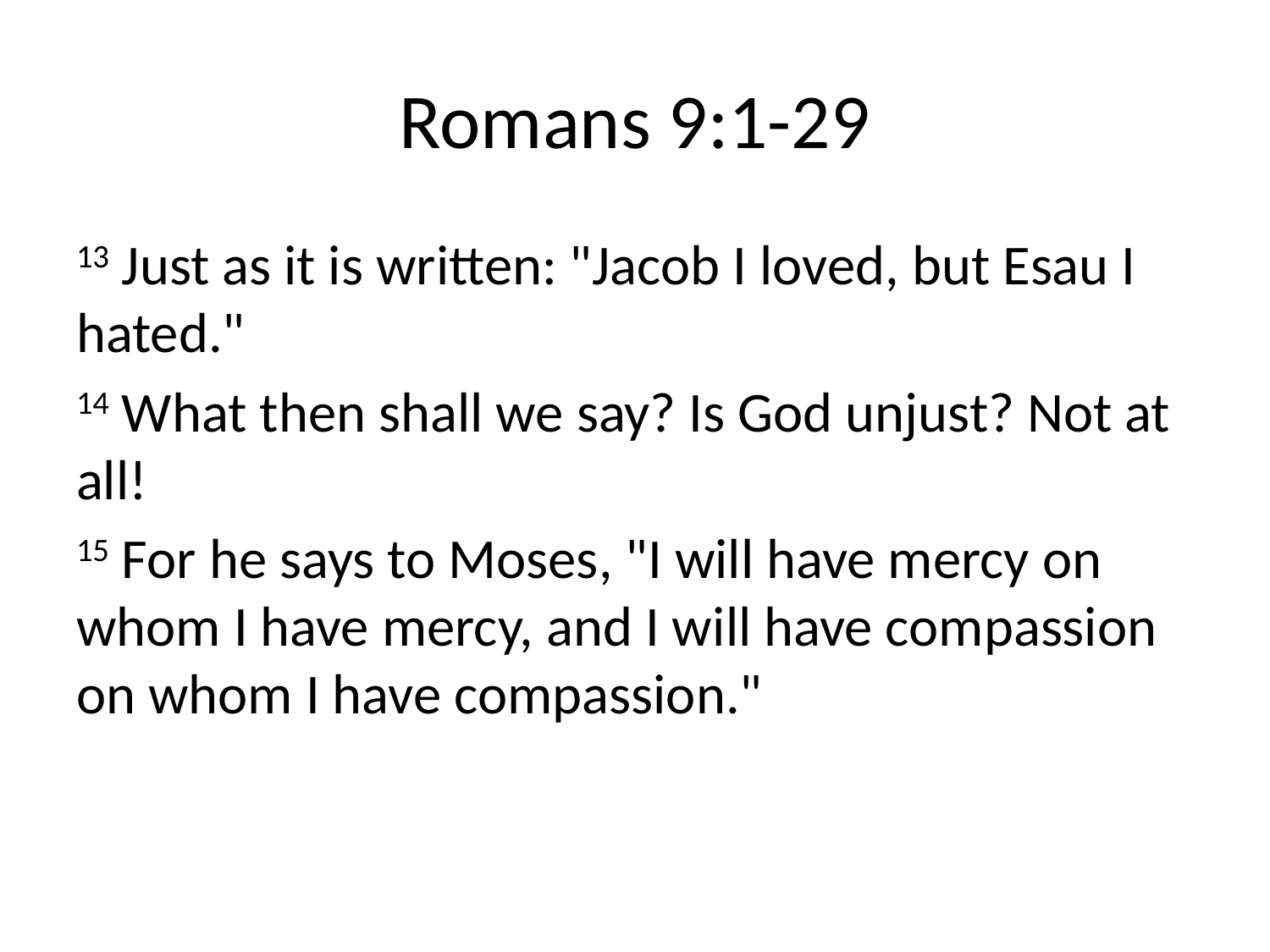

# Romans 9:1-29
13 Just as it is written: "Jacob I loved, but Esau I hated."
14 What then shall we say? Is God unjust? Not at all!
15 For he says to Moses, "I will have mercy on whom I have mercy, and I will have compassion on whom I have compassion."